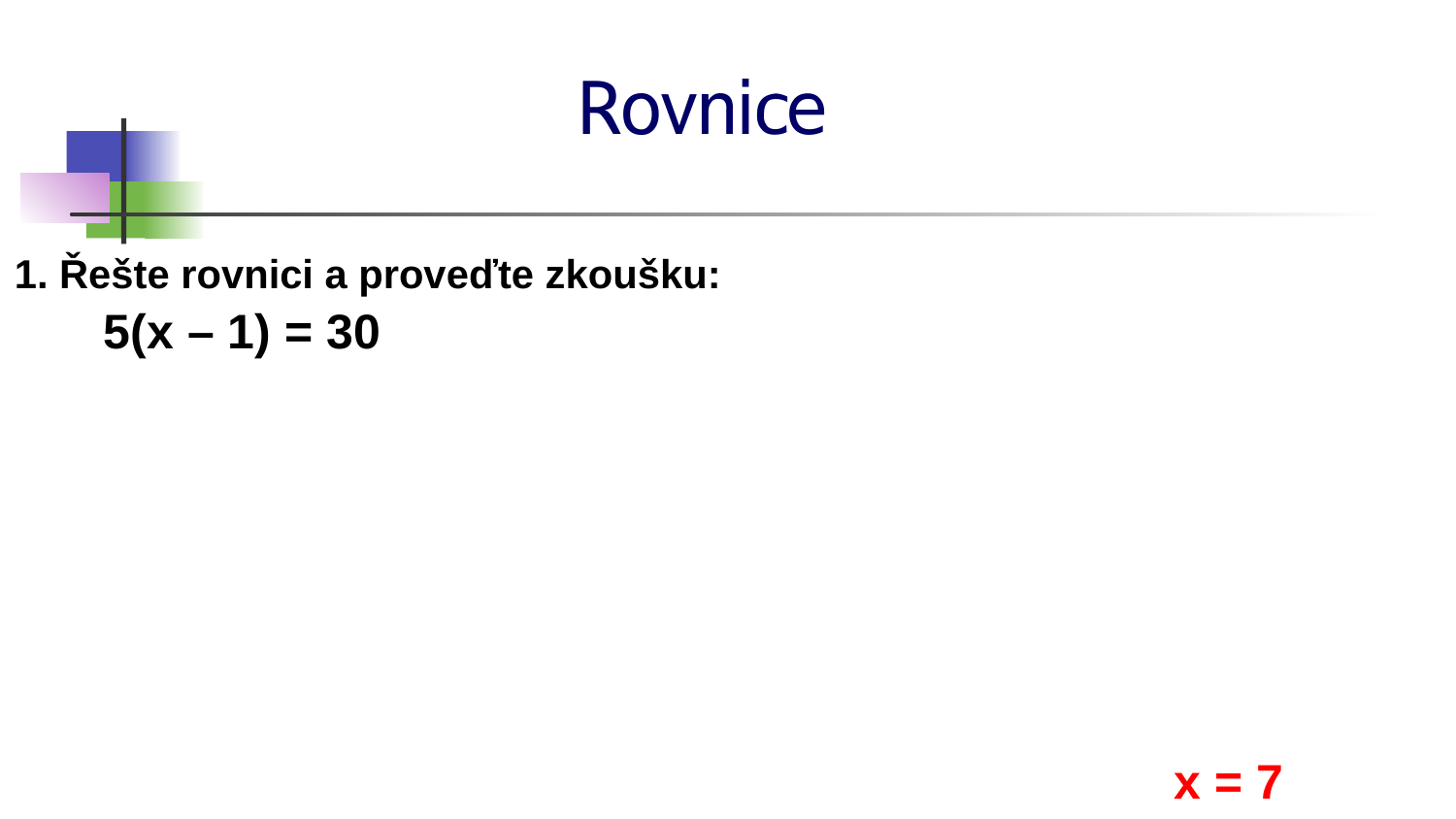

# Rovnice
1. Řešte rovnici a proveďte zkoušku:
 5(x – 1) = 30
 x = 7